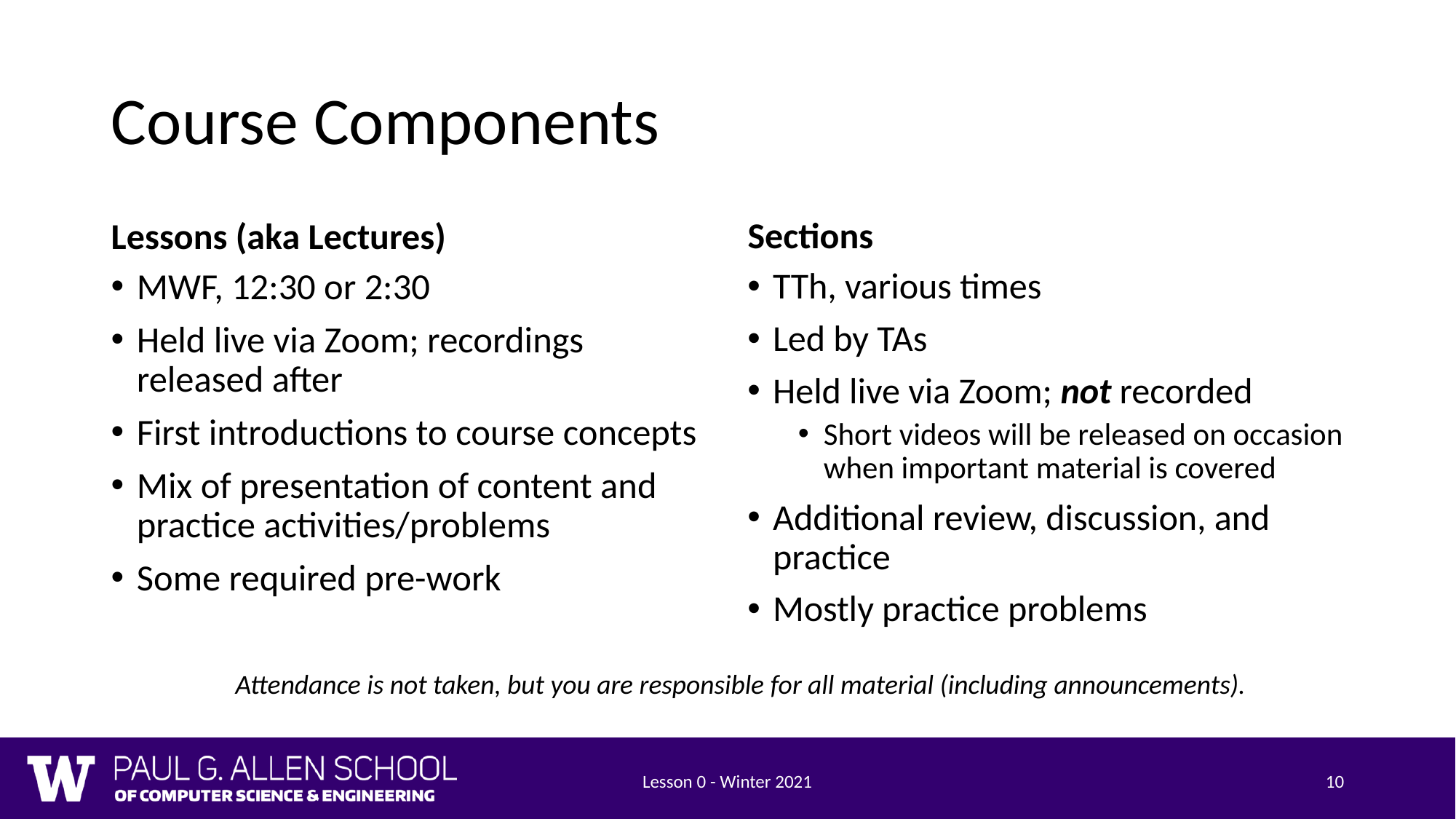

# Course Components
Lessons (aka Lectures)
Sections
MWF, 12:30 or 2:30
Held live via Zoom; recordings released after
First introductions to course concepts
Mix of presentation of content and practice activities/problems
Some required pre-work
TTh, various times
Led by TAs
Held live via Zoom; not recorded
Short videos will be released on occasion when important material is covered
Additional review, discussion, and practice
Mostly practice problems

Attendance is not taken, but you are responsible for all material (including announcements).
Lesson 0 - Winter 2021
10